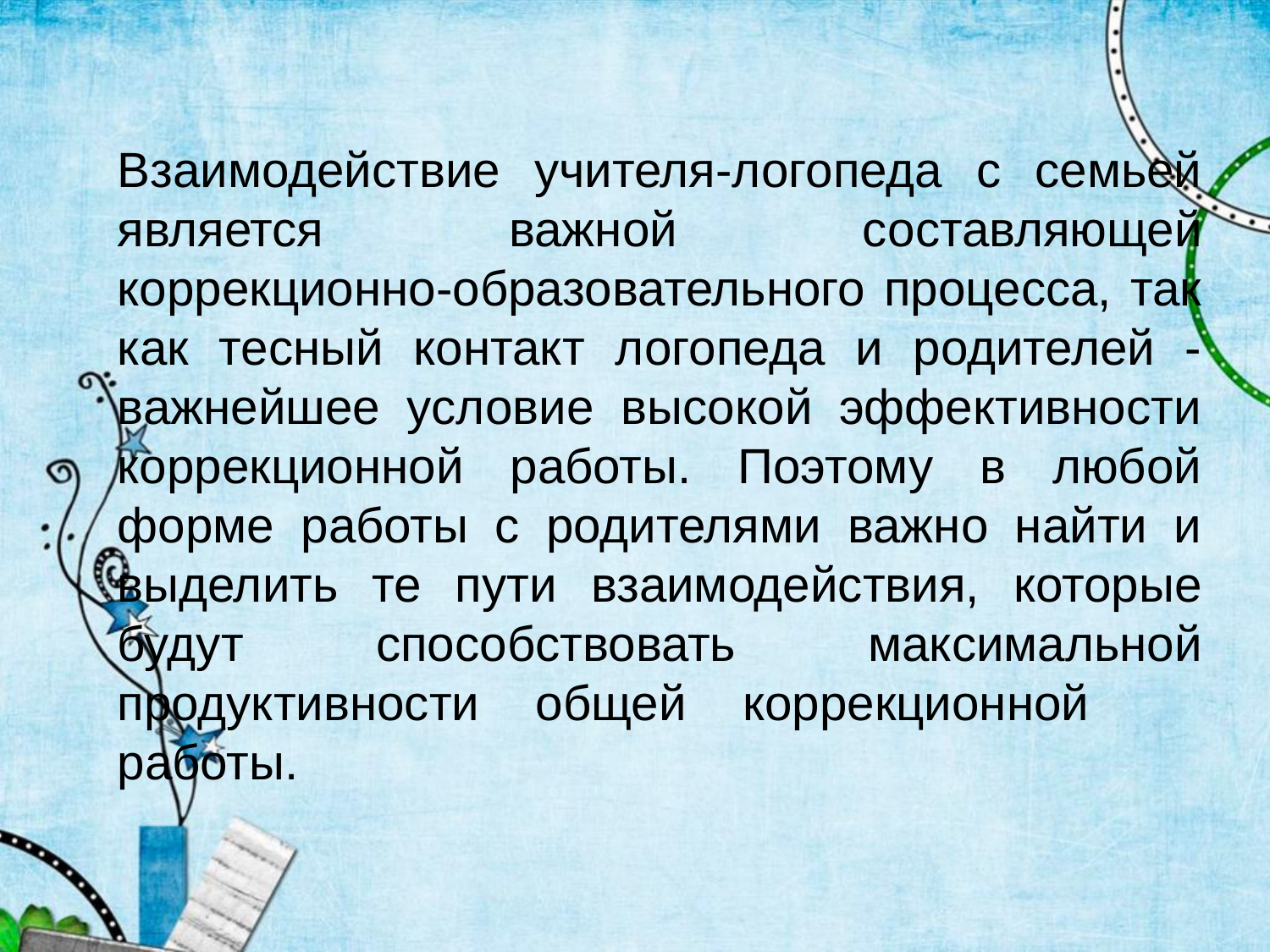

Взаимодействие учителя-логопеда с семьей является важной составляющей коррекционно-образовательного процесса, так как тесный контакт логопеда и родителей - важнейшее условие высокой эффективности коррекционной работы. Поэтому в любой форме работы с родителями важно найти и выделить те пути взаимодействия, которые будут способствовать максимальной продуктивности общей коррекционной   работы.